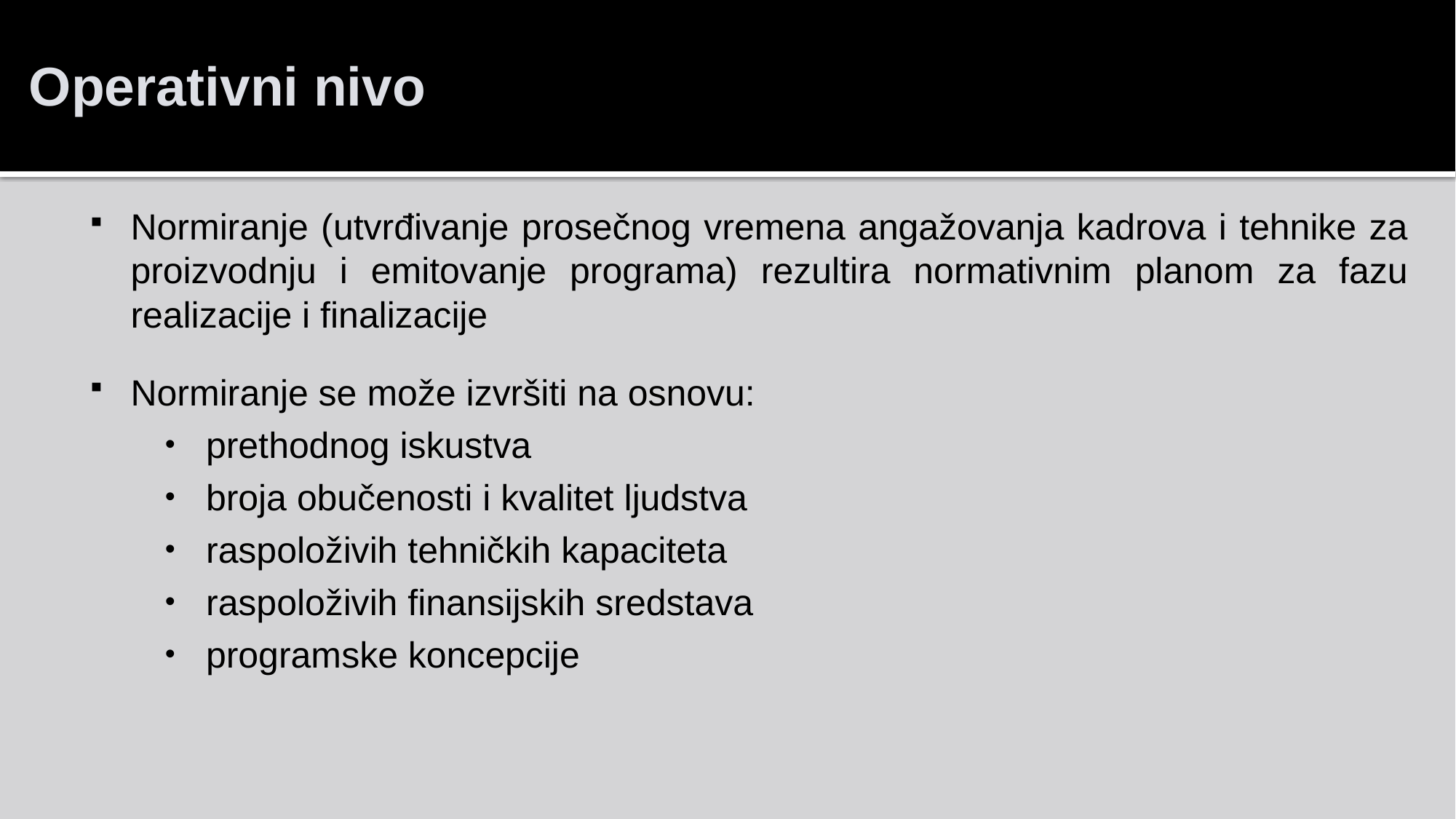

# Operativni nivo

Normiranje (utvrđivanje prosečnog vremena angažovanja kadrova i tehnike za proizvodnju i emitovanje programa) rezultira normativnim planom za fazu realizacije i finalizacije

Normiranje se može izvršiti na osnovu:
prethodnog iskustva
broja obučenosti i kvalitet ljudstva
raspoloživih tehničkih kapaciteta
raspoloživih finansijskih sredstava
programske koncepcije